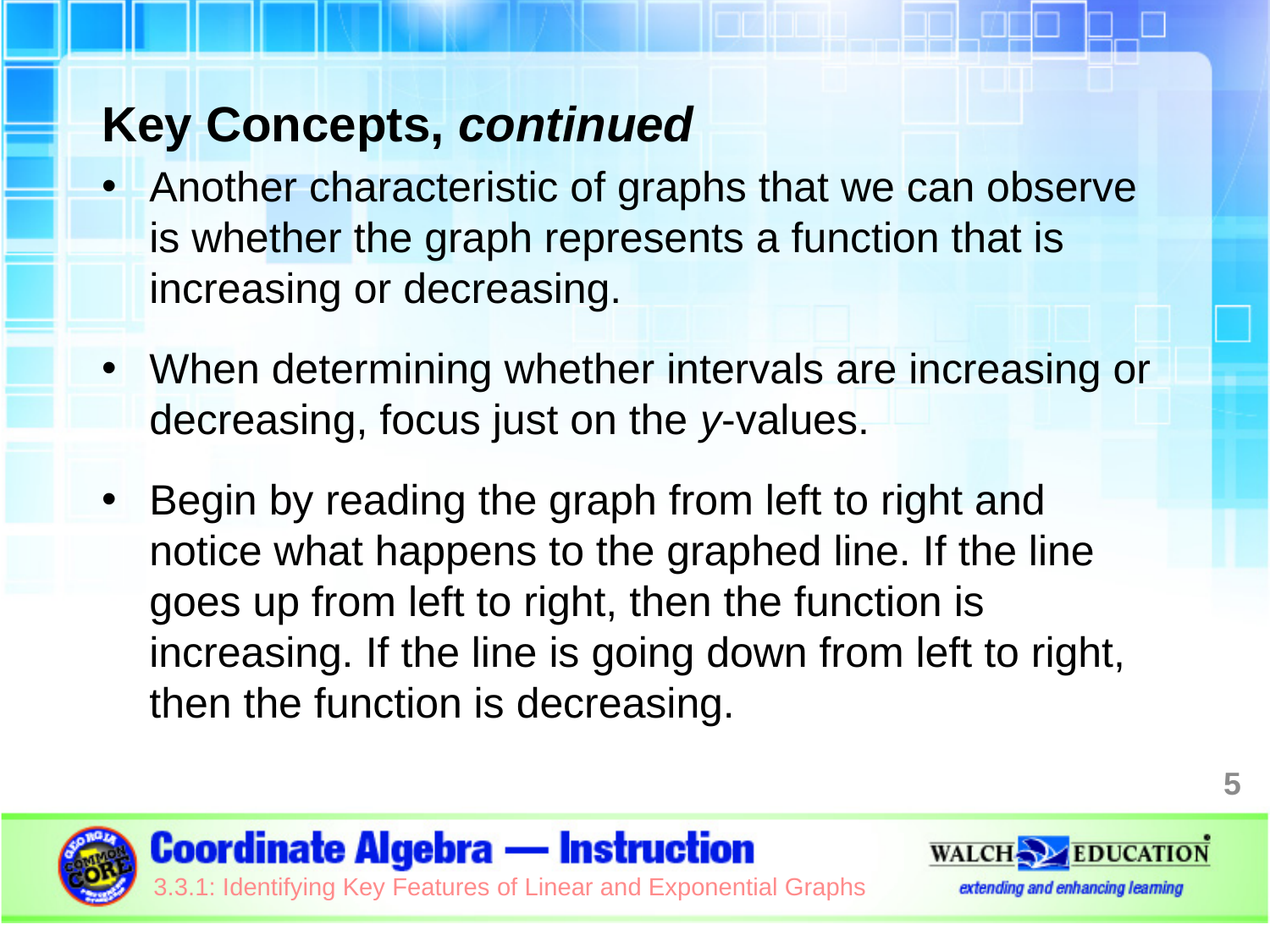

Key Concepts, continued
Another characteristic of graphs that we can observe is whether the graph represents a function that is increasing or decreasing.
When determining whether intervals are increasing or decreasing, focus just on the y-values.
Begin by reading the graph from left to right and notice what happens to the graphed line. If the line goes up from left to right, then the function is increasing. If the line is going down from left to right, then the function is decreasing.

5
3.3.1: Identifying Key Features of Linear and Exponential Graphs